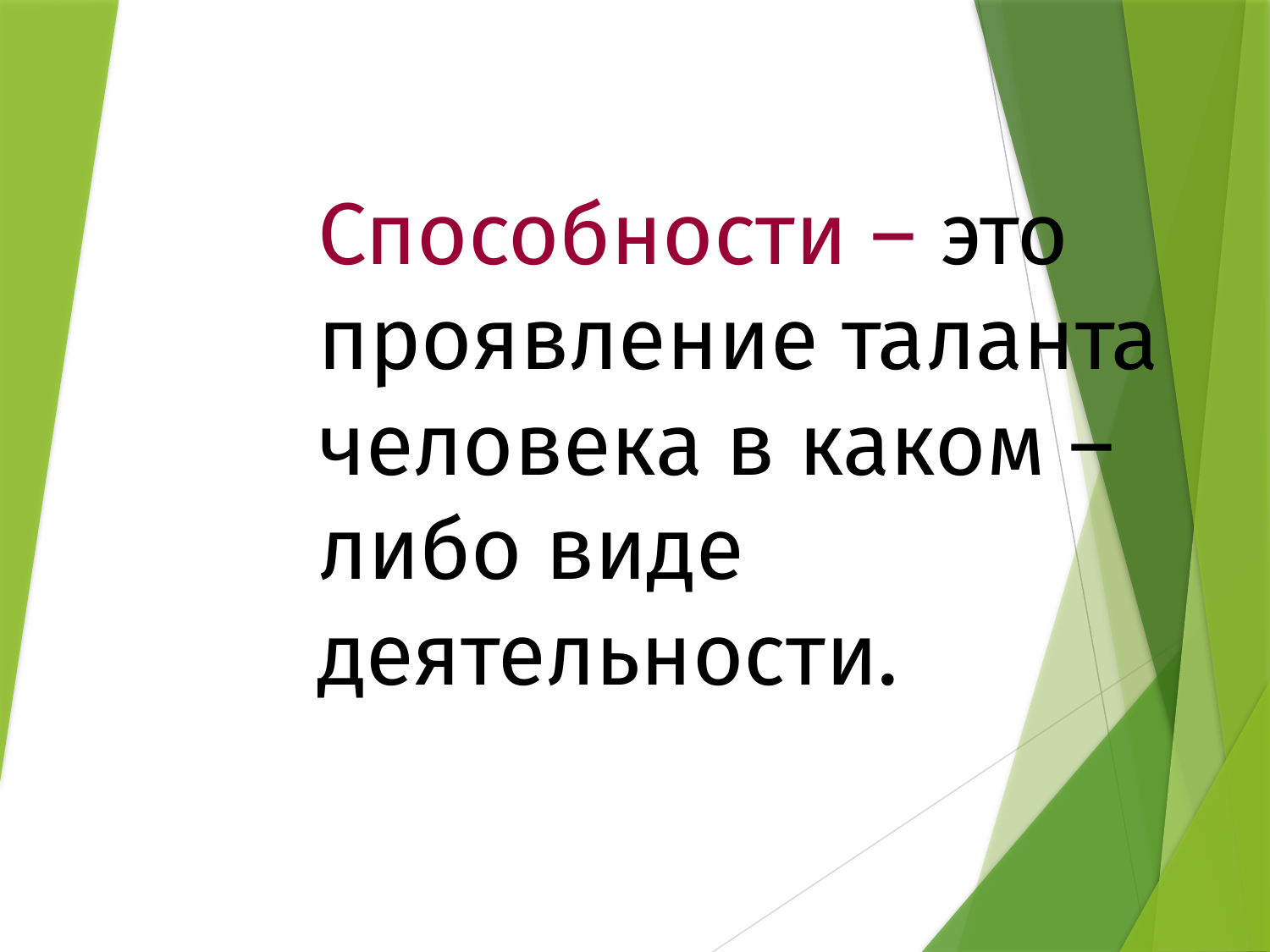

# Способности – это проявление таланта человека в каком – либо виде деятельности.